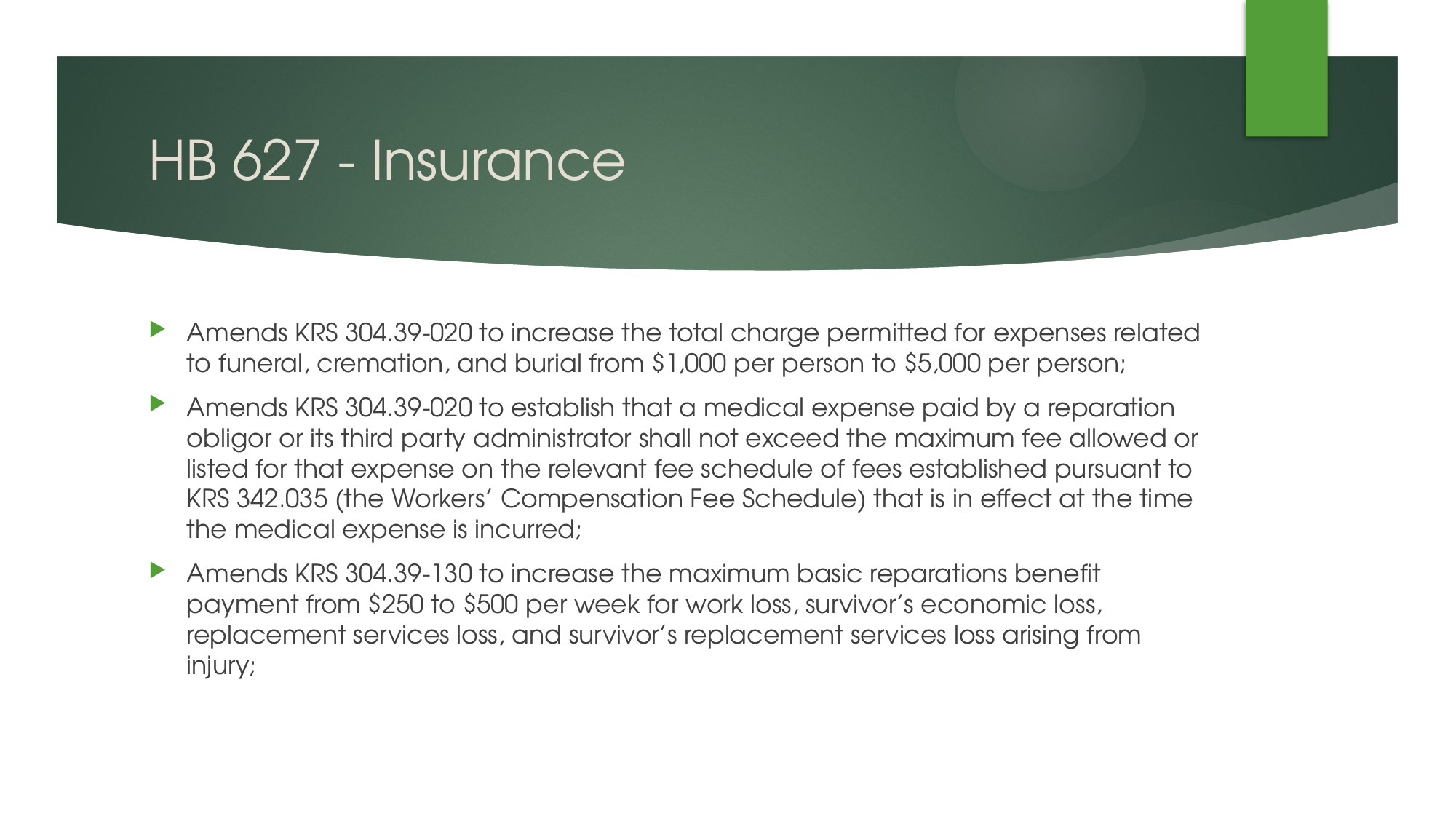

# HB 627 - Insurance
Amends KRS 304.39-020 to increase the total charge permitted for expenses related to funeral, cremation, and burial from $1,000 per person to $5,000 per person;
Amends KRS 304.39-020 to establish that a medical expense paid by a reparation obligor or its third party administrator shall not exceed the maximum fee allowed or listed for that expense on the relevant fee schedule of fees established pursuant to KRS 342.035 (the Workers’ Compensation Fee Schedule) that is in effect at the time the medical expense is incurred;
Amends KRS 304.39-130 to increase the maximum basic reparations benefit payment from $250 to $500 per week for work loss, survivor’s economic loss, replacement services loss, and survivor’s replacement services loss arising from injury;